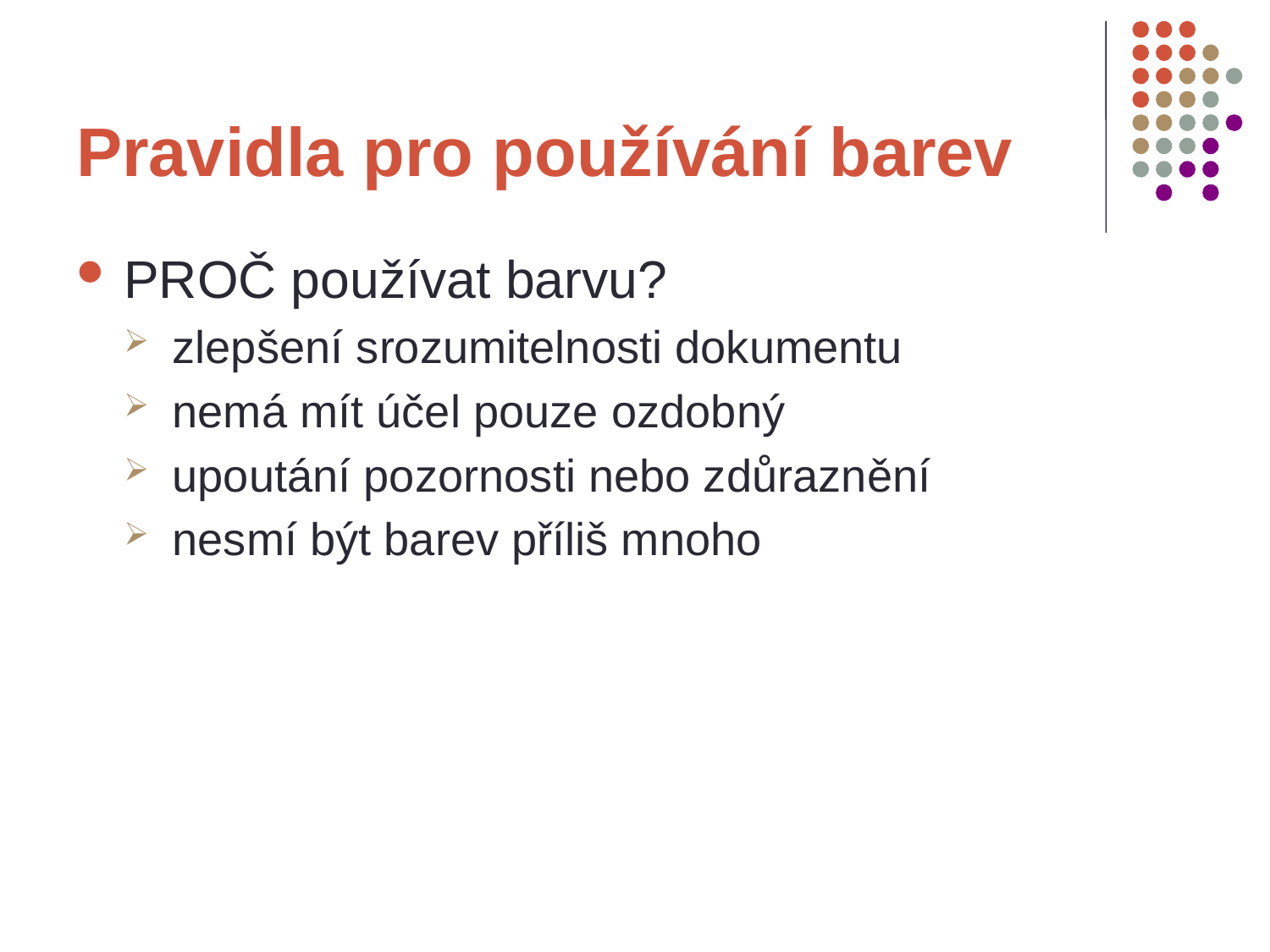

# Pravidla pro používání barev
PROČ používat barvu?
zlepšení srozumitelnosti dokumentu
nemá mít účel pouze ozdobný
upoutání pozornosti nebo zdůraznění
nesmí být barev příliš mnoho